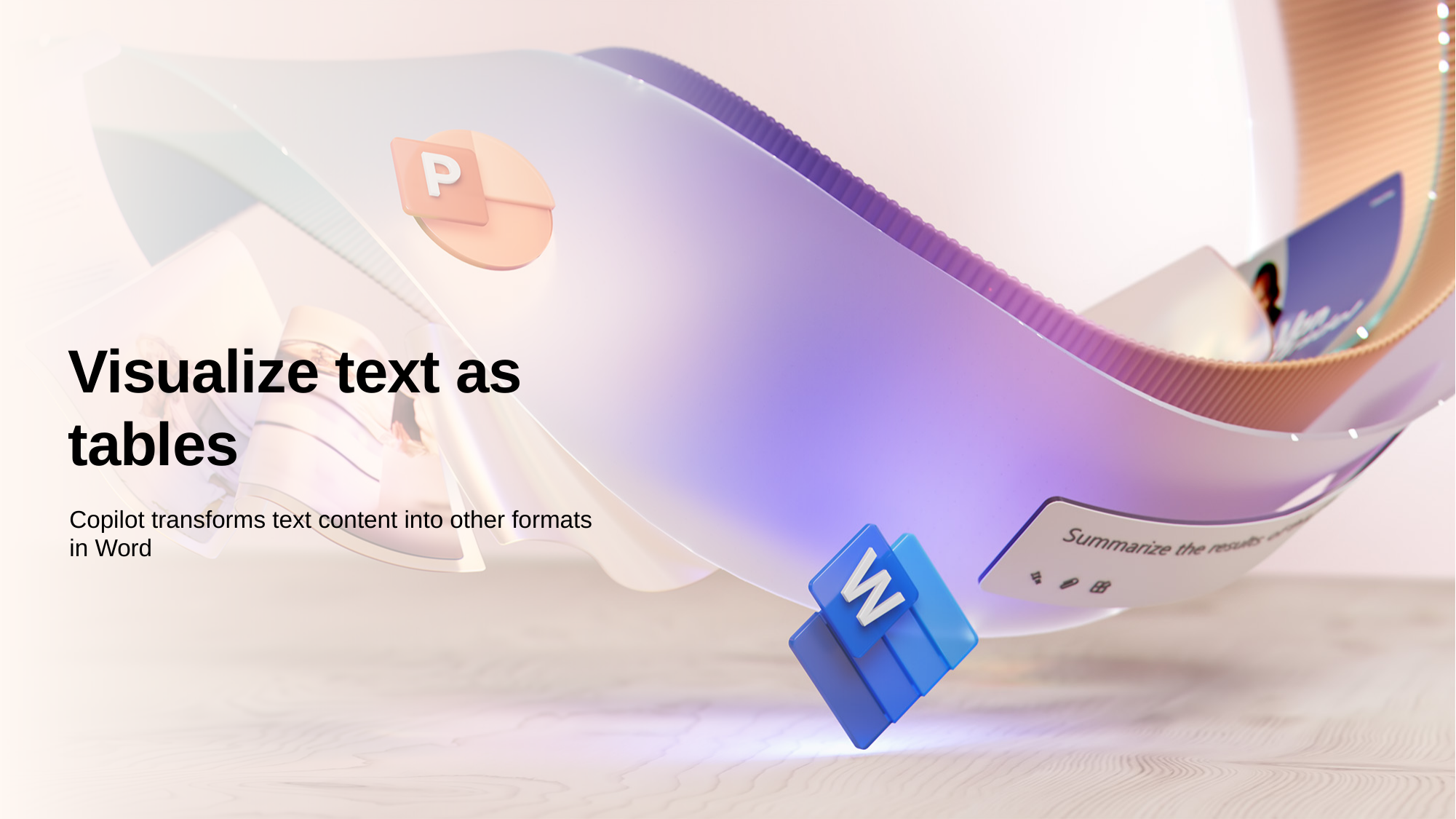

# Visualize text as tables
Copilot transforms text content into other formats
in Word